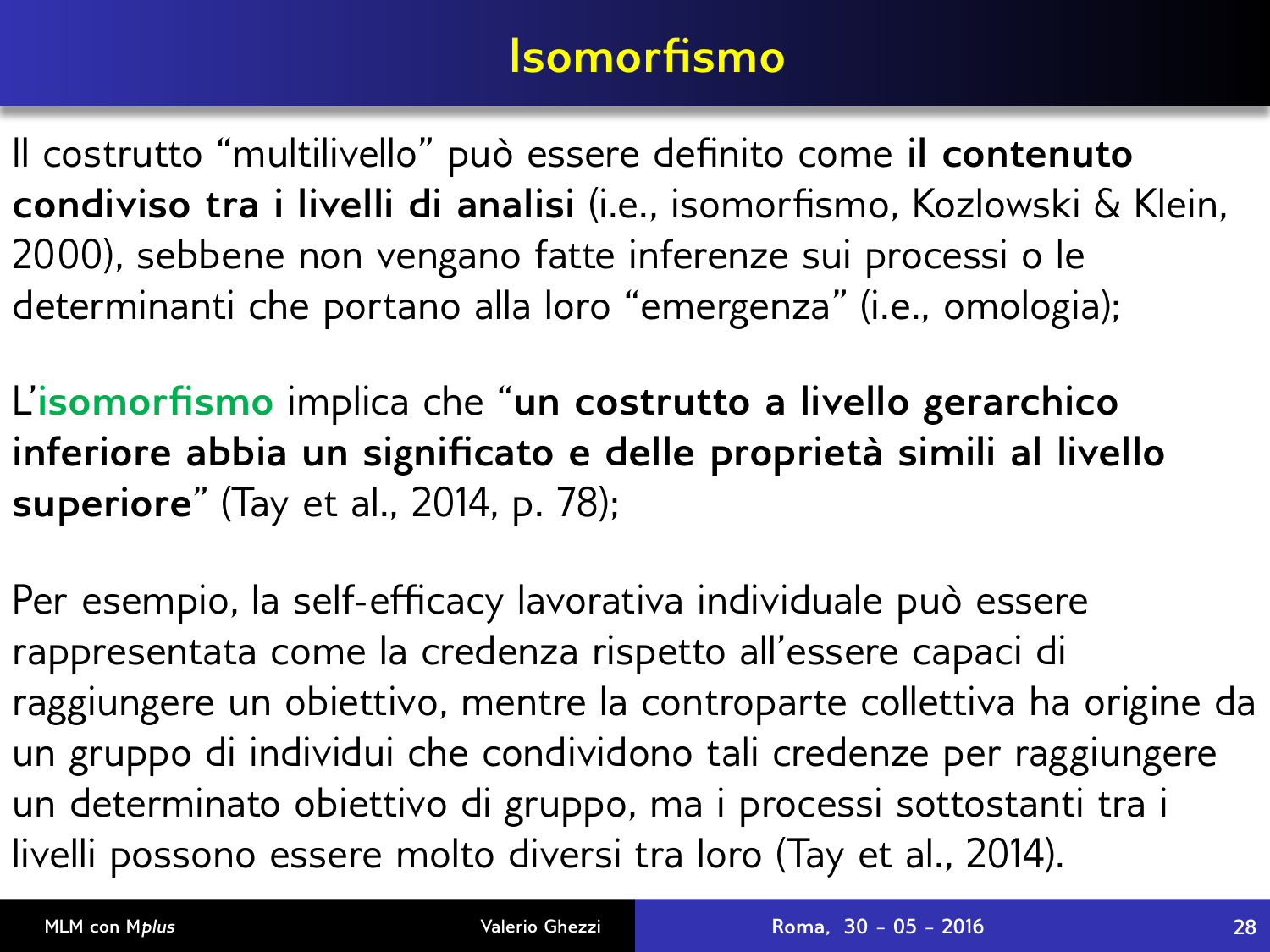

# Isomorfismo
Il costrutto “multilivello” può essere definito come il contenuto condiviso tra i livelli di analisi (i.e., isomorfismo, Kozlowski & Klein, 2000), sebbene non vengano fatte inferenze sui processi o le determinanti che portano alla loro “emergenza” (i.e., omologia);
L’isomorfismo implica che “un costrutto a livello gerarchico inferiore abbia un significato e delle proprietà simili al livello superiore” (Tay et al., 2014, p. 78);
Per esempio, la self-efficacy lavorativa individuale può essere rappresentata come la credenza rispetto all’essere capaci di raggiungere un obiettivo, mentre la controparte collettiva ha origine da un gruppo di individui che condividono tali credenze per raggiungere un determinato obiettivo di gruppo, ma i processi sottostanti tra i livelli possono essere molto diversi tra loro (Tay et al., 2014).
  MLM con Mplus                                                  Valerio Ghezzi
Roma,  30 – 05 – 2016
28